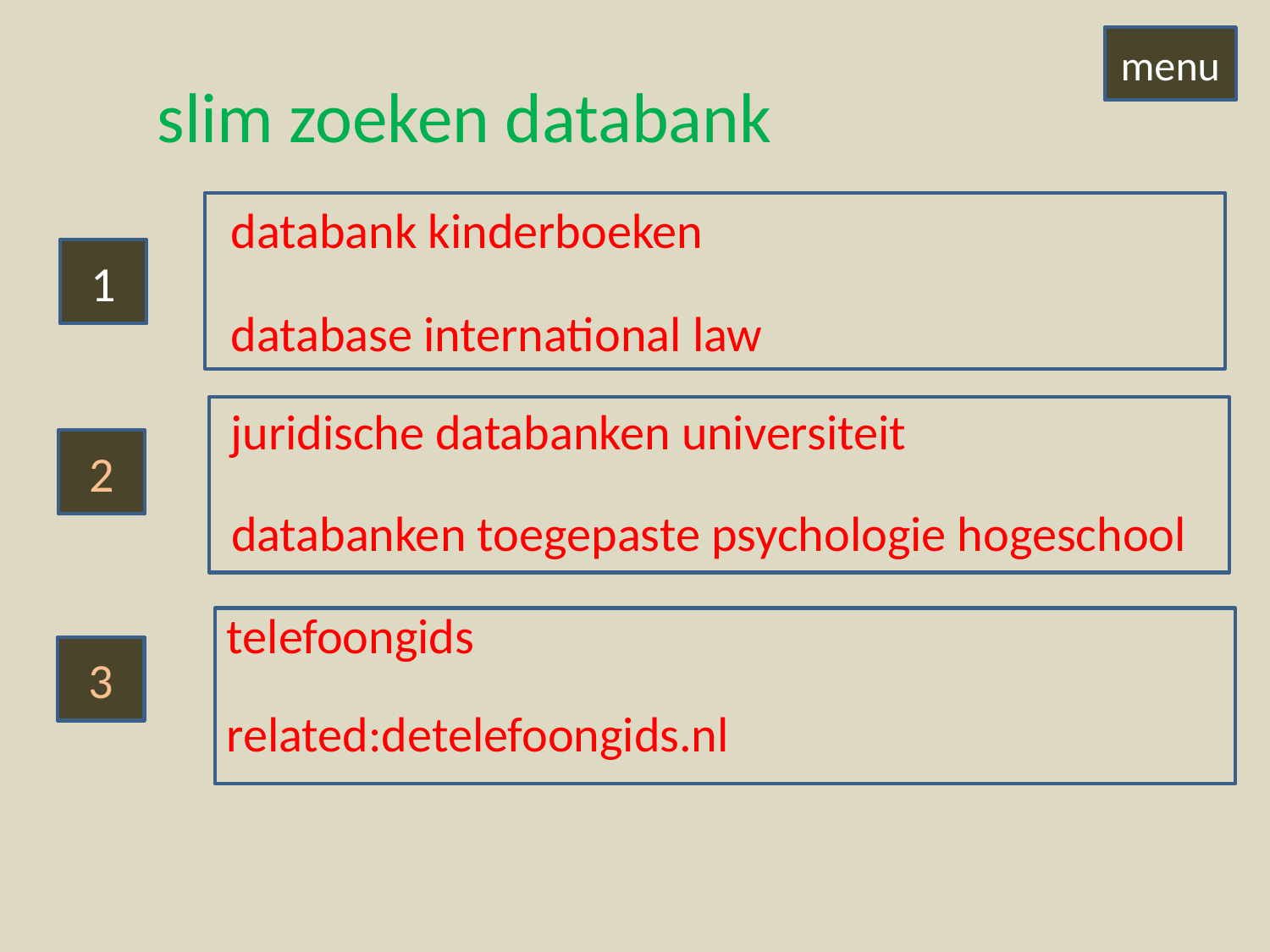

menu
slim zoeken databank

databank kinderboeken
1
database international law
juridische databanken universiteit

2
databanken toegepaste psychologie hogeschool
telefoongids

3
related:detelefoongids.nl